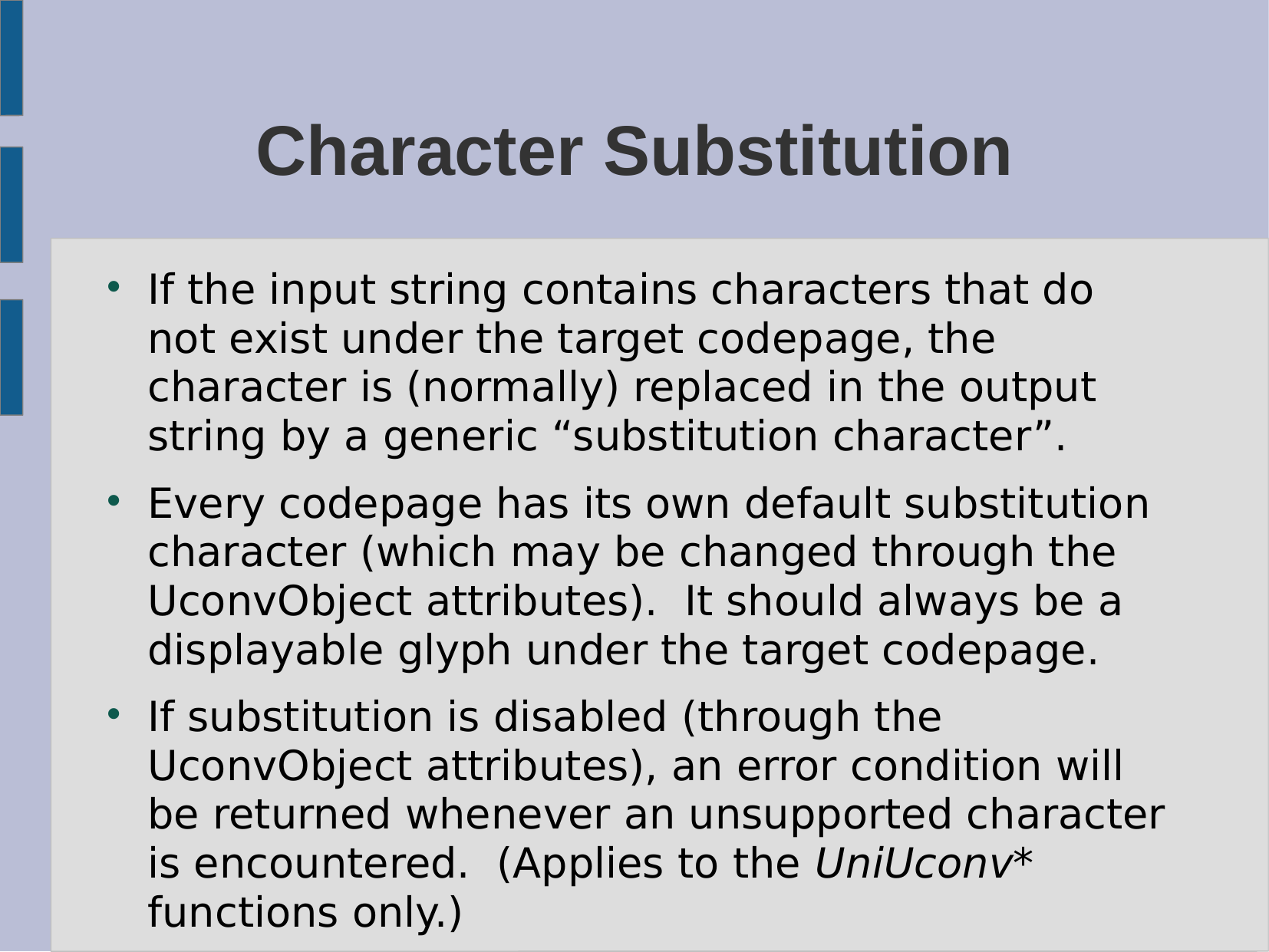

# Character Substitution
If the input string contains characters that do not exist under the target codepage, the character is (normally) replaced in the output string by a generic “substitution character”.
Every codepage has its own default substitution character (which may be changed through the UconvObject attributes).  It should always be a displayable glyph under the target codepage.
If substitution is disabled (through the UconvObject attributes), an error condition will be returned whenever an unsupported character is encountered.  (Applies to the UniUconv* functions only.)